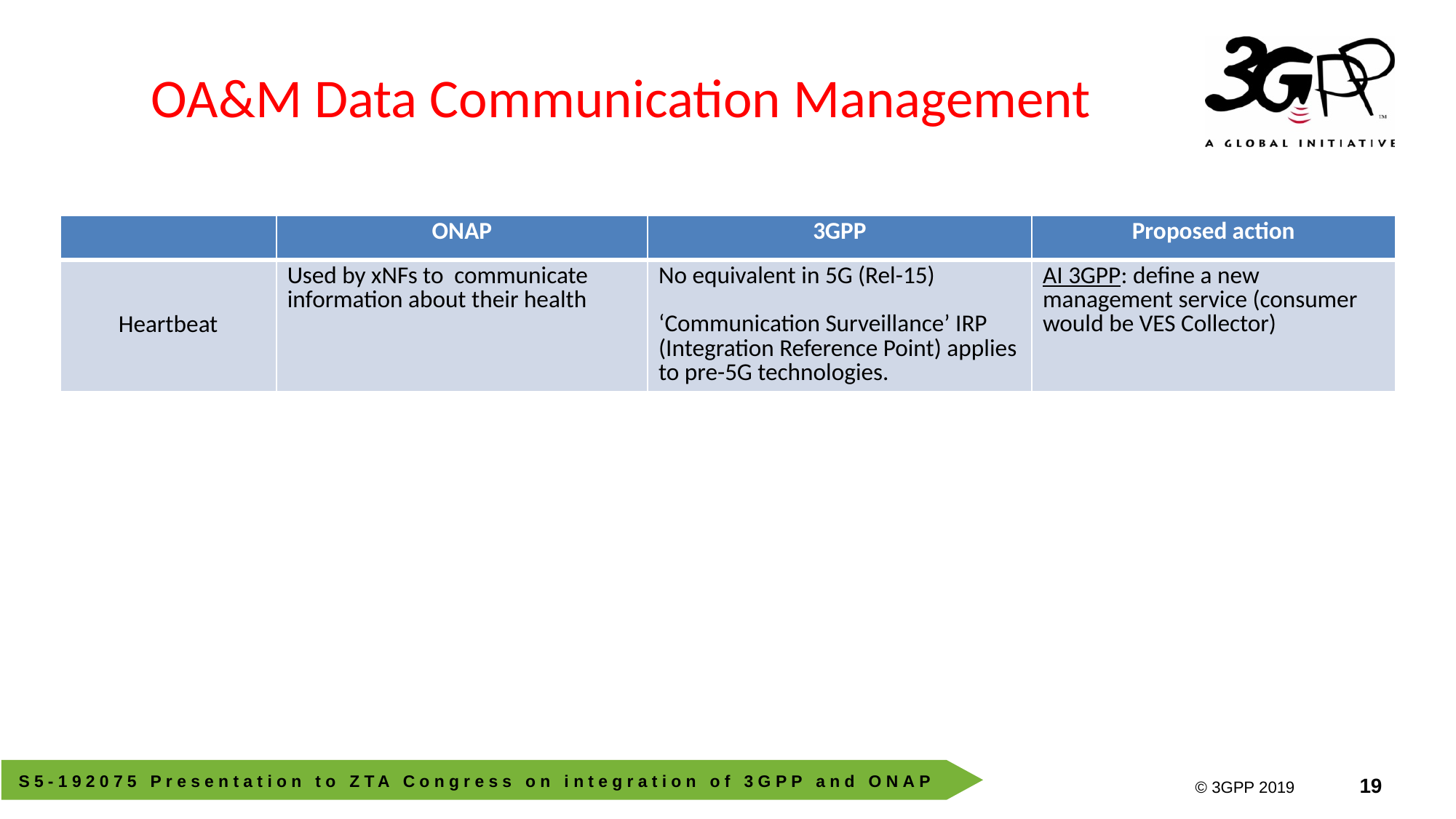

# OA&M Data Communication Management
|  | ONAP | 3GPP | Proposed action |
| --- | --- | --- | --- |
| Heartbeat | Used by xNFs to communicate information about their health | No equivalent in 5G (Rel-15) ‘Communication Surveillance’ IRP (Integration Reference Point) applies to pre-5G technologies. | AI 3GPP: define a new management service (consumer would be VES Collector) |